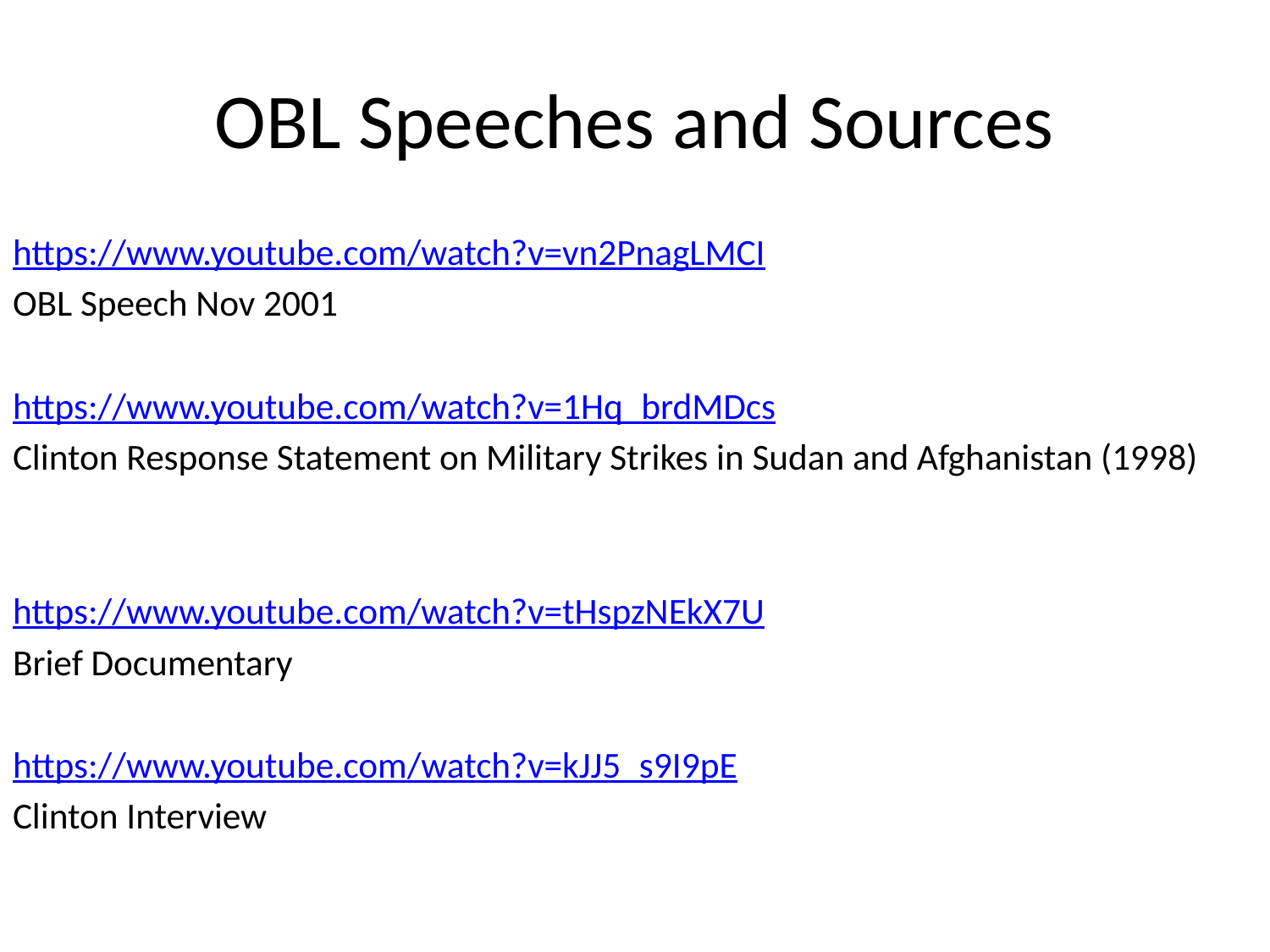

# OBL Speeches and Sources
https://www.youtube.com/watch?v=vn2PnagLMCI
OBL Speech Nov 2001

https://www.youtube.com/watch?v=1Hq_brdMDcs
Clinton Response Statement on Military Strikes in Sudan and Afghanistan (1998)

https://www.youtube.com/watch?v=tHspzNEkX7U
Brief Documentary

https://www.youtube.com/watch?v=kJJ5_s9I9pE
Clinton Interview